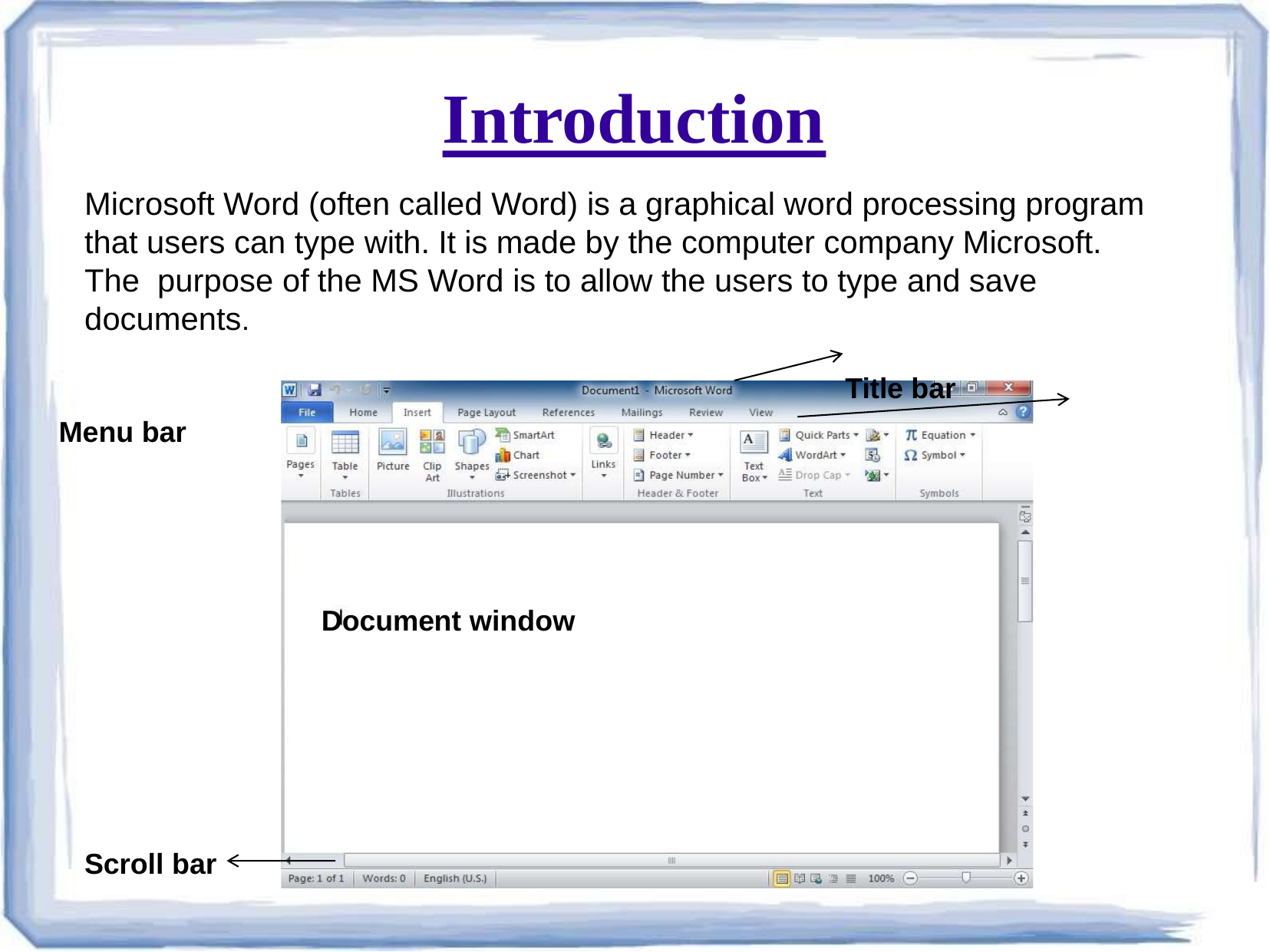

# Introduction

Microsoft Word (often called Word) is a graphical word processing program  that users can type with. It is made by the computer company Microsoft. The  purpose of the MS Word is to allow the users to type and save documents.
Title bar
Menu bar

Document window
Scroll bar